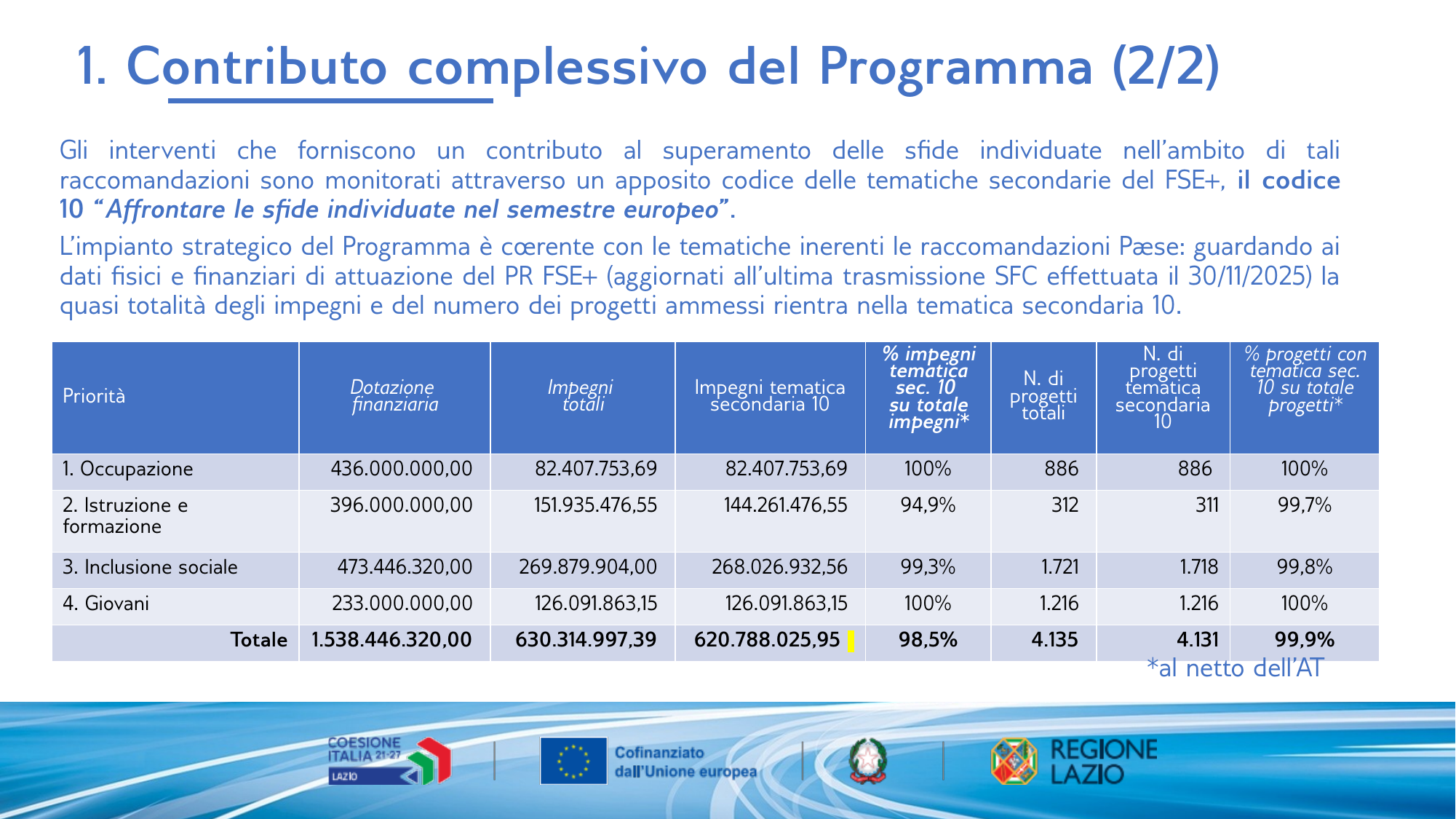

1. Contributo complessivo del Programma (2/2)
Gli interventi che forniscono un contributo al superamento delle sfide individuate nell’ambito di tali raccomandazioni sono monitorati attraverso un apposito codice delle tematiche secondarie del FSE+, il codice 10 “Affrontare le sfide individuate nel semestre europeo”.
L’impianto strategico del Programma è coerente con le tematiche inerenti le raccomandazioni Paese: guardando ai dati fisici e finanziari di attuazione del PR FSE+ (aggiornati all’ultima trasmissione SFC effettuata il 30/11/2025) la quasi totalità degli impegni e del numero dei progetti ammessi rientra nella tematica secondaria 10.
| Priorità | Dotazione finanziaria | Impegni totali | Impegni tematica secondaria 10 | % impegni tematica sec. 10 su totale impegni\* | N. di progetti totali | N. di progetti tematica secondaria 10 | % progetti con tematica sec. 10 su totale progetti\* |
| --- | --- | --- | --- | --- | --- | --- | --- |
| 1. Occupazione | 436.000.000,00 | 82.407.753,69 | 82.407.753,69 | 100% | 886 | 886 | 100% |
| 2. Istruzione e formazione | 396.000.000,00 | 151.935.476,55 | 144.261.476,55 | 94,9% | 312 | 311 | 99,7% |
| 3. Inclusione sociale | 473.446.320,00 | 269.879.904,00 | 268.026.932,56 | 99,3% | 1.721 | 1.718 | 99,8% |
| 4. Giovani | 233.000.000,00 | 126.091.863,15 | 126.091.863,15 | 100% | 1.216 | 1.216 | 100% |
| Totale | 1.538.446.320,00 | 630.314.997,39 | 620.788.025,95 | 98,5% | 4.135 | 4.131 | 99,9% |
*al netto dell’AT